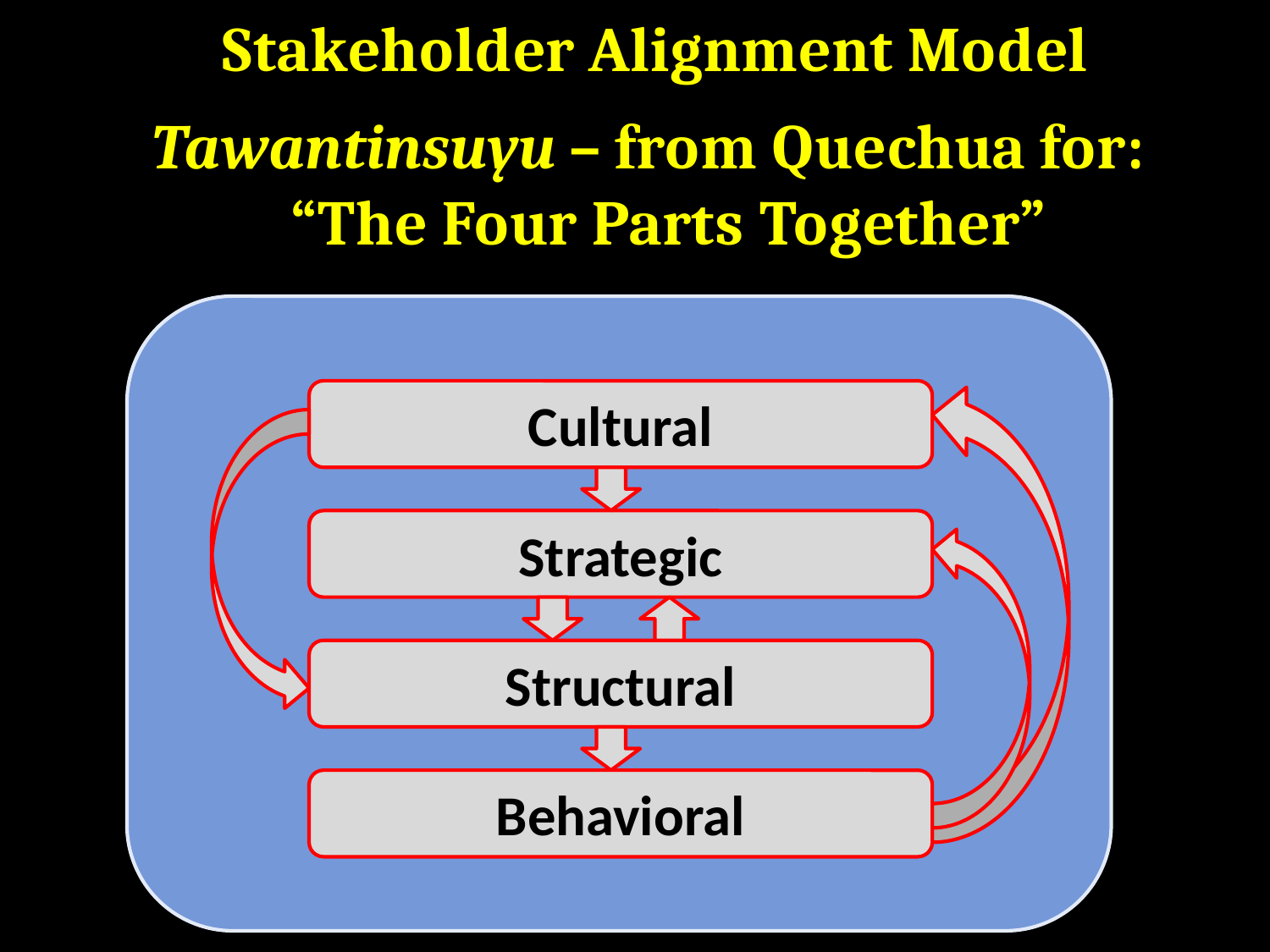

Stakeholder Alignment Model
Tawantinsuyu – from Quechua for:    “The Four Parts Together”

Cultural

Strategic

Structural

Behavioral